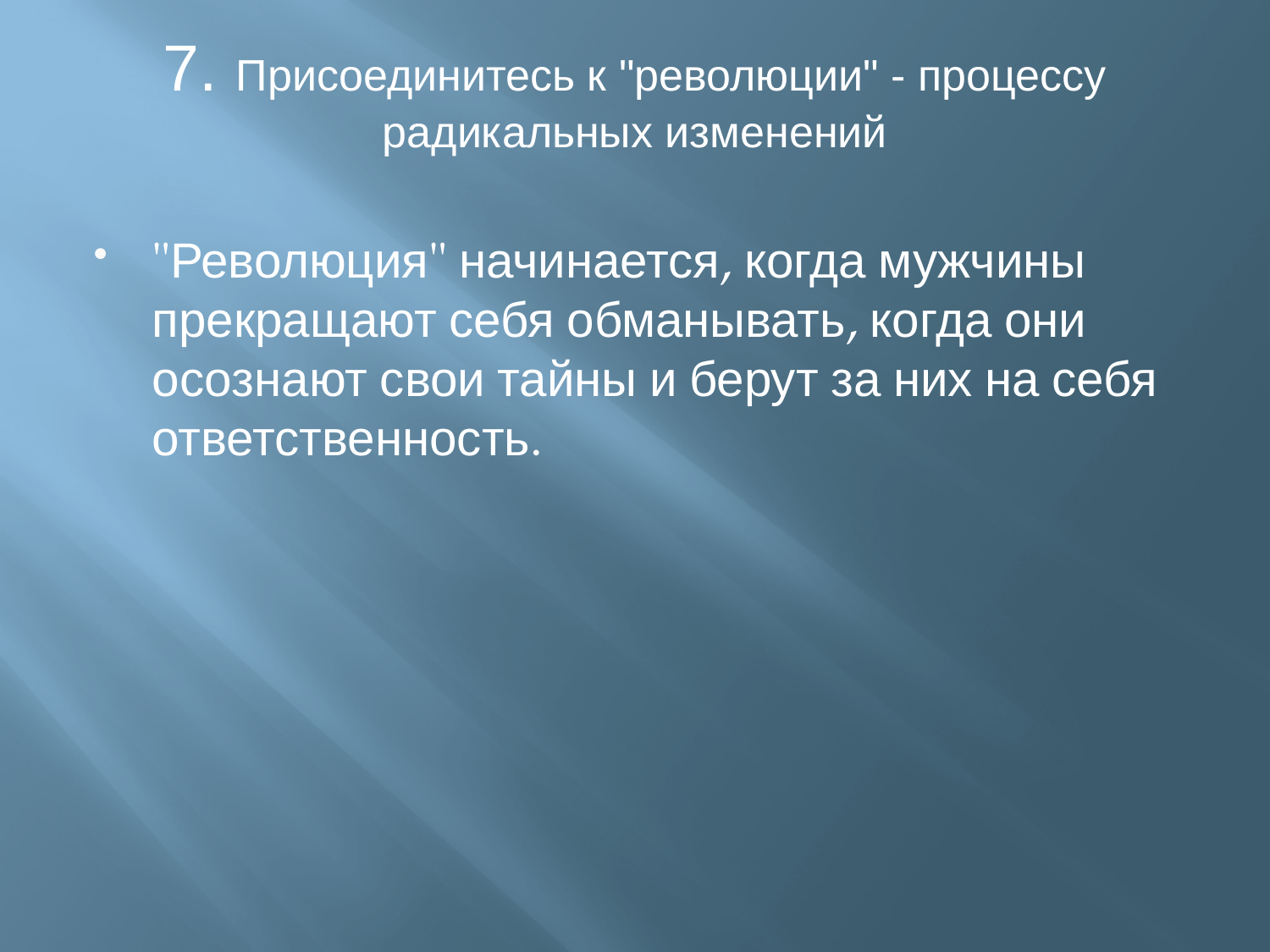

# 7. Присоединитесь к "революции" - процессу радикальных изменений
"Революция" начинается, когда мужчины прекращают себя обманывать, когда они осознают свои тайны и берут за них на себя ответственность.